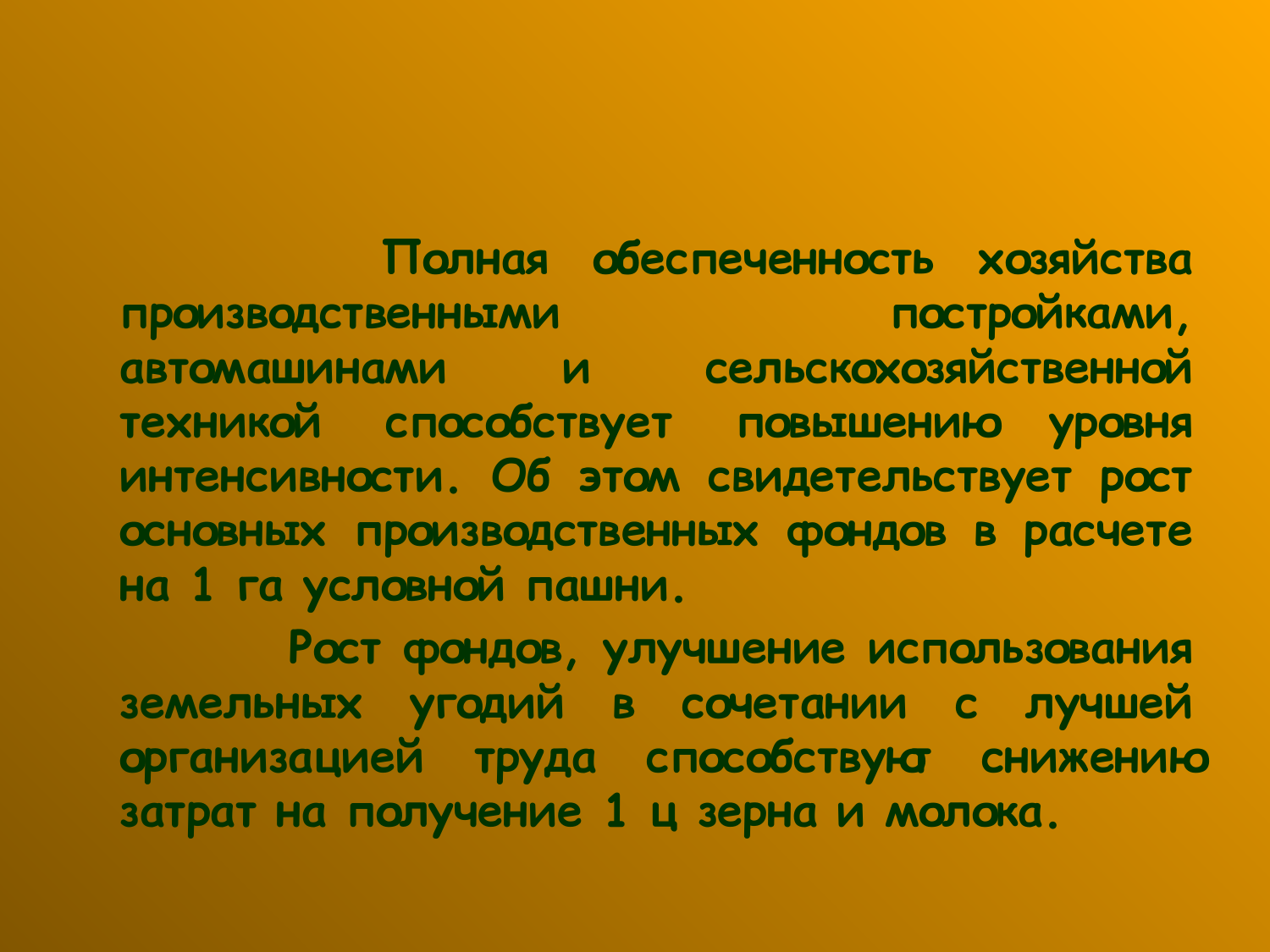

Полная обеспеченность хозяйства производственными постройками, автомашинами и сельскохозяйственной техникой способствует повышению уровня интенсивности. Об этом свидетельствует рост основных производственных фондов в расчете на 1 га условной пашни.
          Рост фондов, улучшение использования земельных угодий в сочетании с лучшей организацией труда способствуют снижению затрат на получение 1 ц зерна и молока.